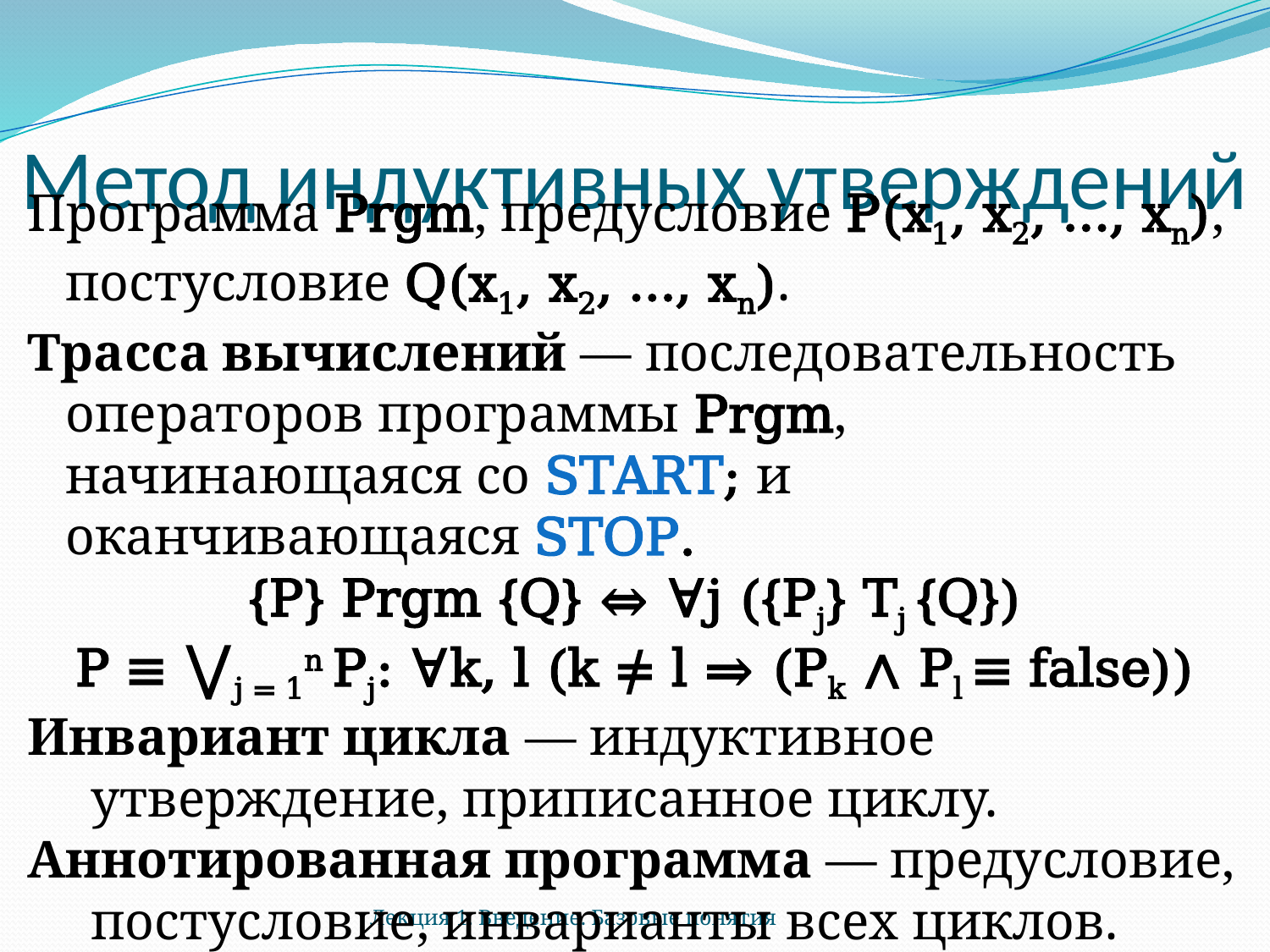

# Метод индуктивных утверждений
Программа Prgm, предусловие P(x1, x2, …, xn),
	постусловие Q(x1, x2, …, xn).
Трасса вычислений — последовательность операторов программы Prgm, начинающаяся со START; и оканчивающаяся STOP.
{P} Prgm {Q} ⇔ ∀j ({Pj} Tj {Q})
P ≡ ⋁j = 1n Pj: ∀k, l (k ≠ l ⇒ (Pk ∧ Pl ≡ false))
Инвариант цикла — индуктивное утверждение, приписанное циклу.
Аннотированная программа — предусловие, постусловие, инварианты всех циклов.
Лекция 1. Введение. Базовые понятия